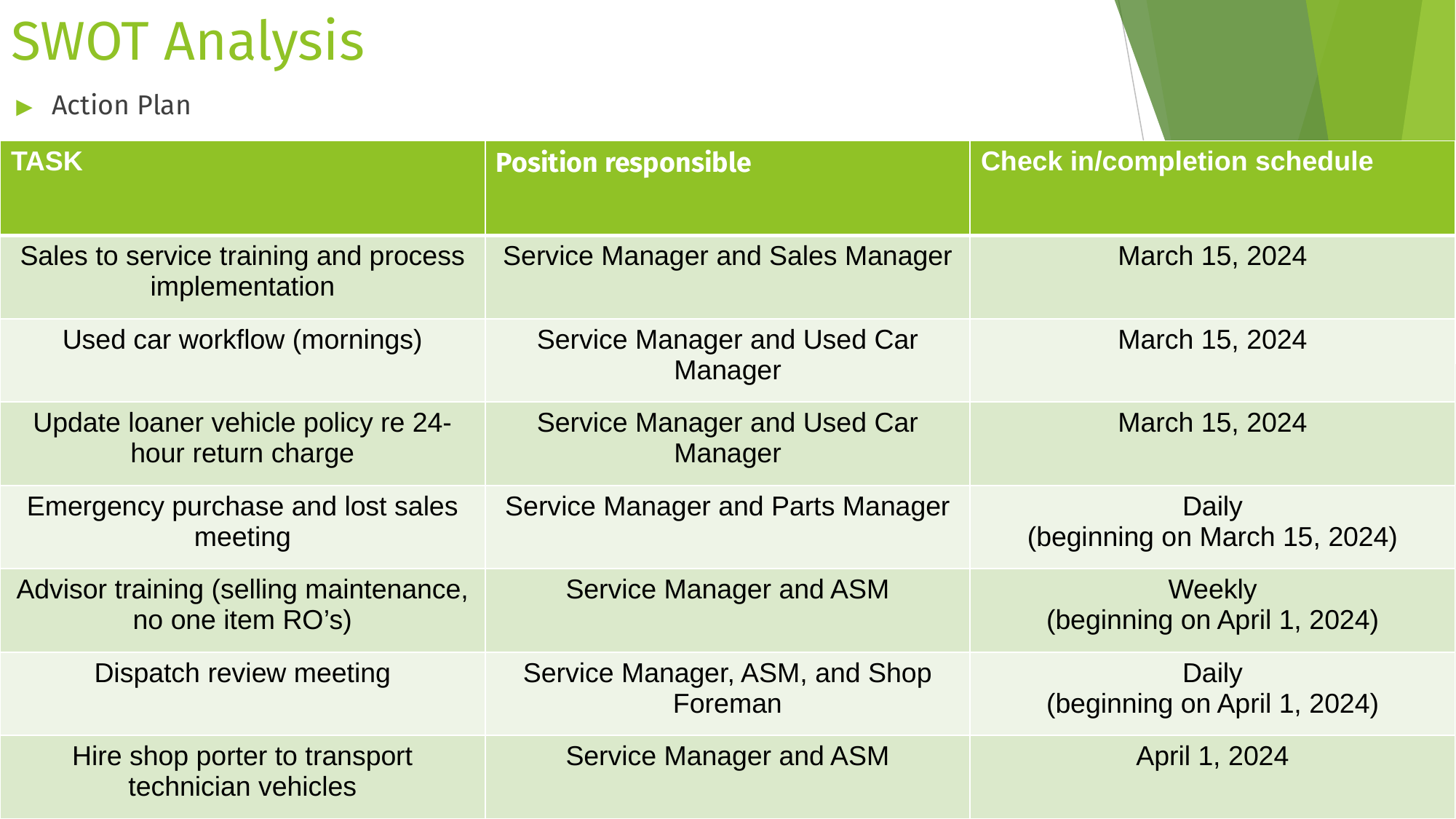

# SWOT Analysis
Action Plan
| TASK | Position responsible | Check in/completion schedule |
| --- | --- | --- |
| Sales to service training and process implementation | Service Manager and Sales Manager | March 15, 2024 |
| Used car workflow (mornings) | Service Manager and Used Car Manager | March 15, 2024 |
| Update loaner vehicle policy re 24-hour return charge | Service Manager and Used Car Manager | March 15, 2024 |
| Emergency purchase and lost sales meeting | Service Manager and Parts Manager | Daily (beginning on March 15, 2024) |
| Advisor training (selling maintenance, no one item RO’s) | Service Manager and ASM | Weekly (beginning on April 1, 2024) |
| Dispatch review meeting | Service Manager, ASM, and Shop Foreman | Daily (beginning on April 1, 2024) |
| Hire shop porter to transport technician vehicles | Service Manager and ASM | April 1, 2024 |